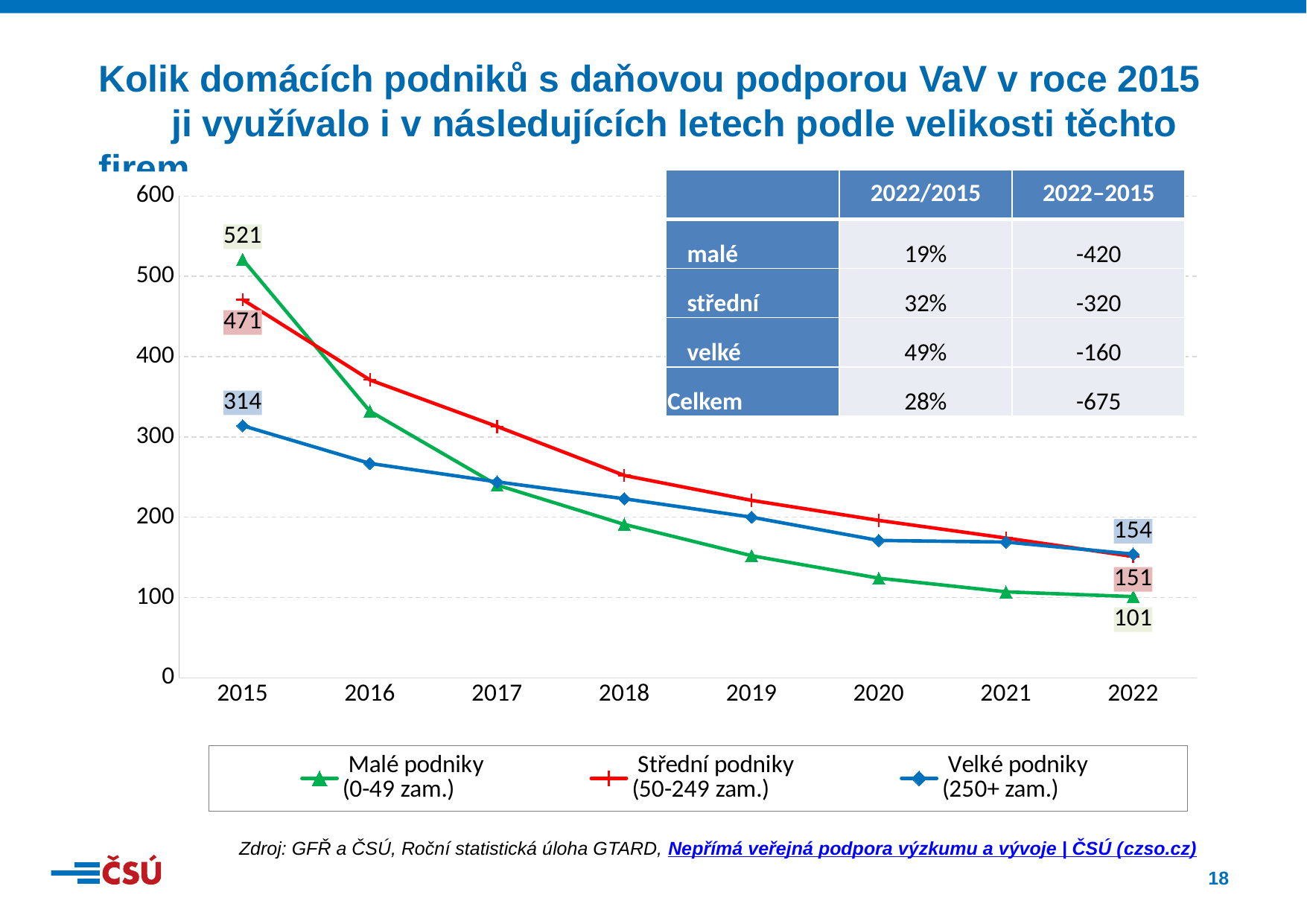

Kolik domácích podniků s daňovou podporou VaV v roce 2015            ji využívalo i v následujících letech podle velikosti těchto firem
|  | 2022/2015 | 2022–2015 |
| --- | --- | --- |
| malé | 19% | -420 |
| střední | 32% | -320 |
| velké | 49% | -160 |
| Celkem | 28% | -675 |

### Chart

| Category |  Malé podniky
(0-49 zam.) |  Střední podniky
(50-249 zam.) |  Velké podniky
(250+ zam.) |
|---|---|---|---|
| 2015 | 521.0 | 471.0 | 314.0 |
| 2016 | 332.0 | 371.0 | 267.0 |
| 2017 | 240.0 | 313.0 | 244.0 |
| 2018 | 191.0 | 252.0 | 223.0 |
| 2019 | 152.0 | 221.0 | 200.0 |
| 2020 | 124.0 | 196.0 | 171.0 |
| 2021 | 107.0 | 174.0 | 169.0 |
| 2022 | 101.0 | 151.0 | 154.0 |
Zdroj: GFŘ a ČSÚ, Roční statistická úloha GTARD, Nepřímá veřejná podpora výzkumu a vývoje | ČSÚ (czso.cz)